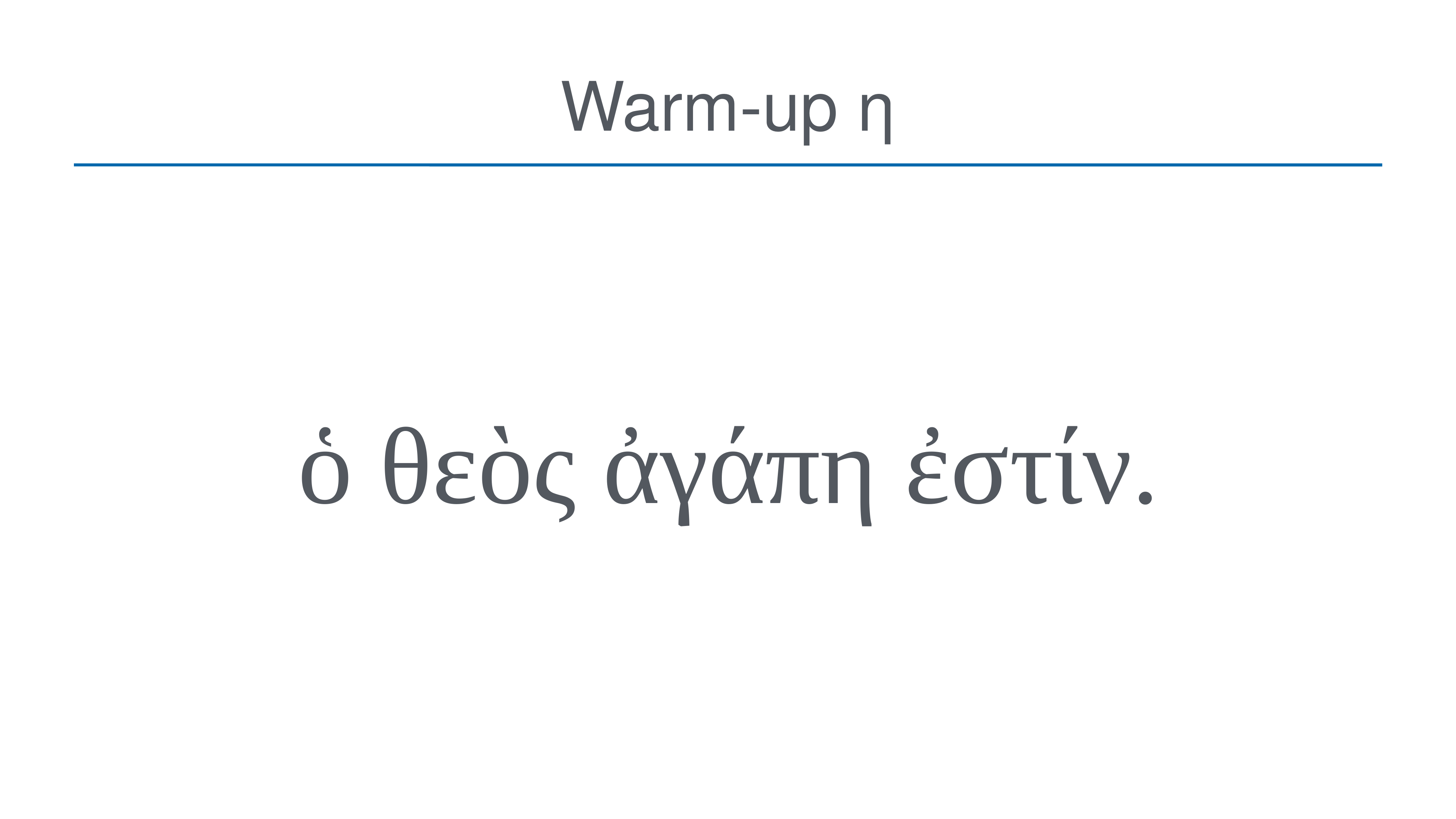

# Warm-up η
ὁ θεὸς ἀγάπη ἐστίν.